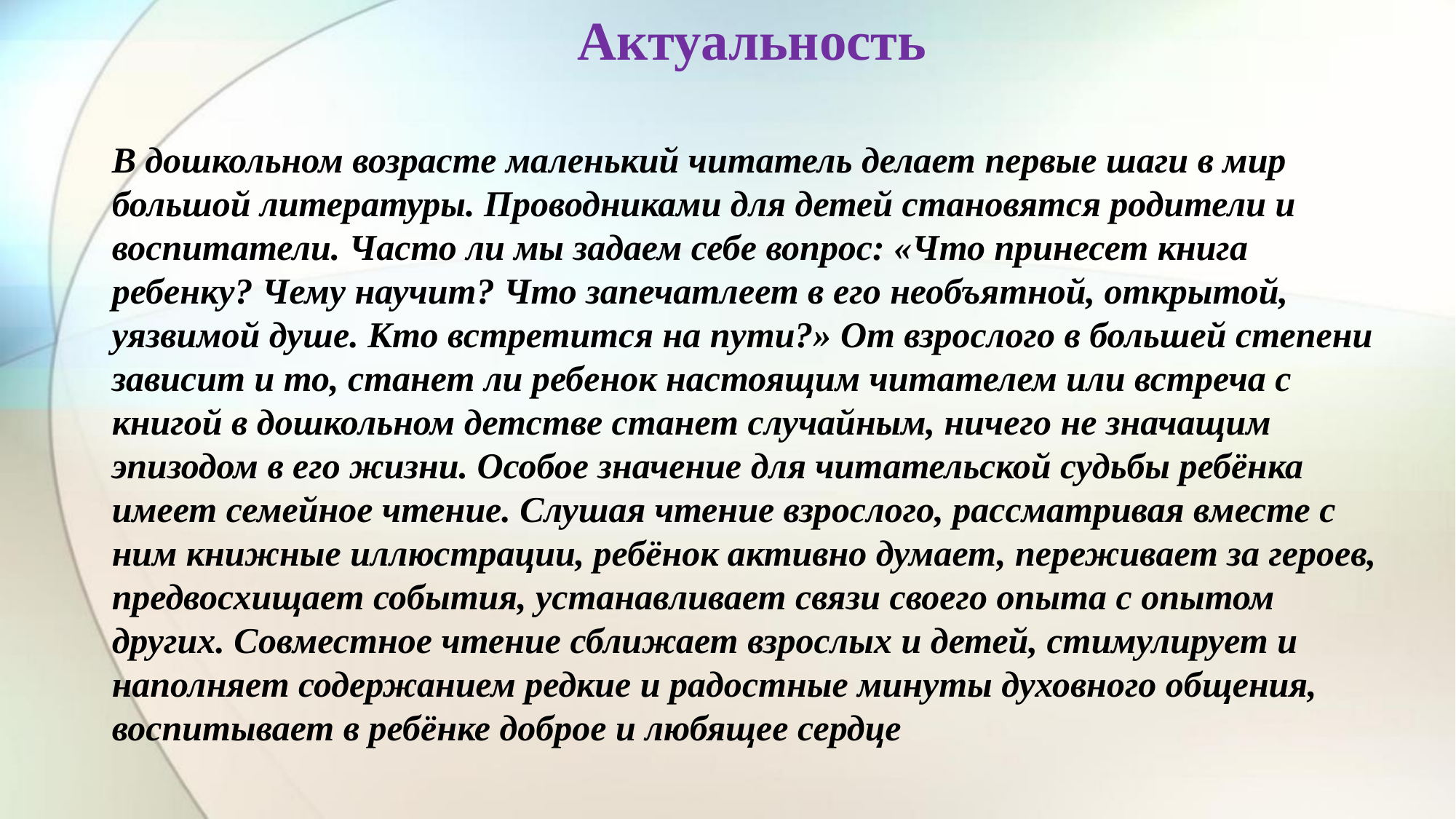

Актуальность

В дошкольном возрасте маленький читатель делает первые шаги в мир большой литературы. Проводниками для детей становятся родители и воспитатели. Часто ли мы задаем себе вопрос: «Что принесет книга ребенку? Чему научит? Что запечатлеет в его необъятной, открытой, уязвимой душе. Кто встретится на пути?» От взрослого в большей степени зависит и то, станет ли ребенок настоящим читателем или встреча с книгой в дошкольном детстве станет случайным, ничего не значащим эпизодом в его жизни. Особое значение для читательской судьбы ребёнка имеет семейное чтение. Слушая чтение взрослого, рассматривая вместе с ним книжные иллюстрации, ребёнок активно думает, переживает за героев, предвосхищает события, устанавливает связи своего опыта с опытом других. Совместное чтение сближает взрослых и детей, стимулирует и наполняет содержанием редкие и радостные минуты духовного общения, воспитывает в ребёнке доброе и любящее сердце